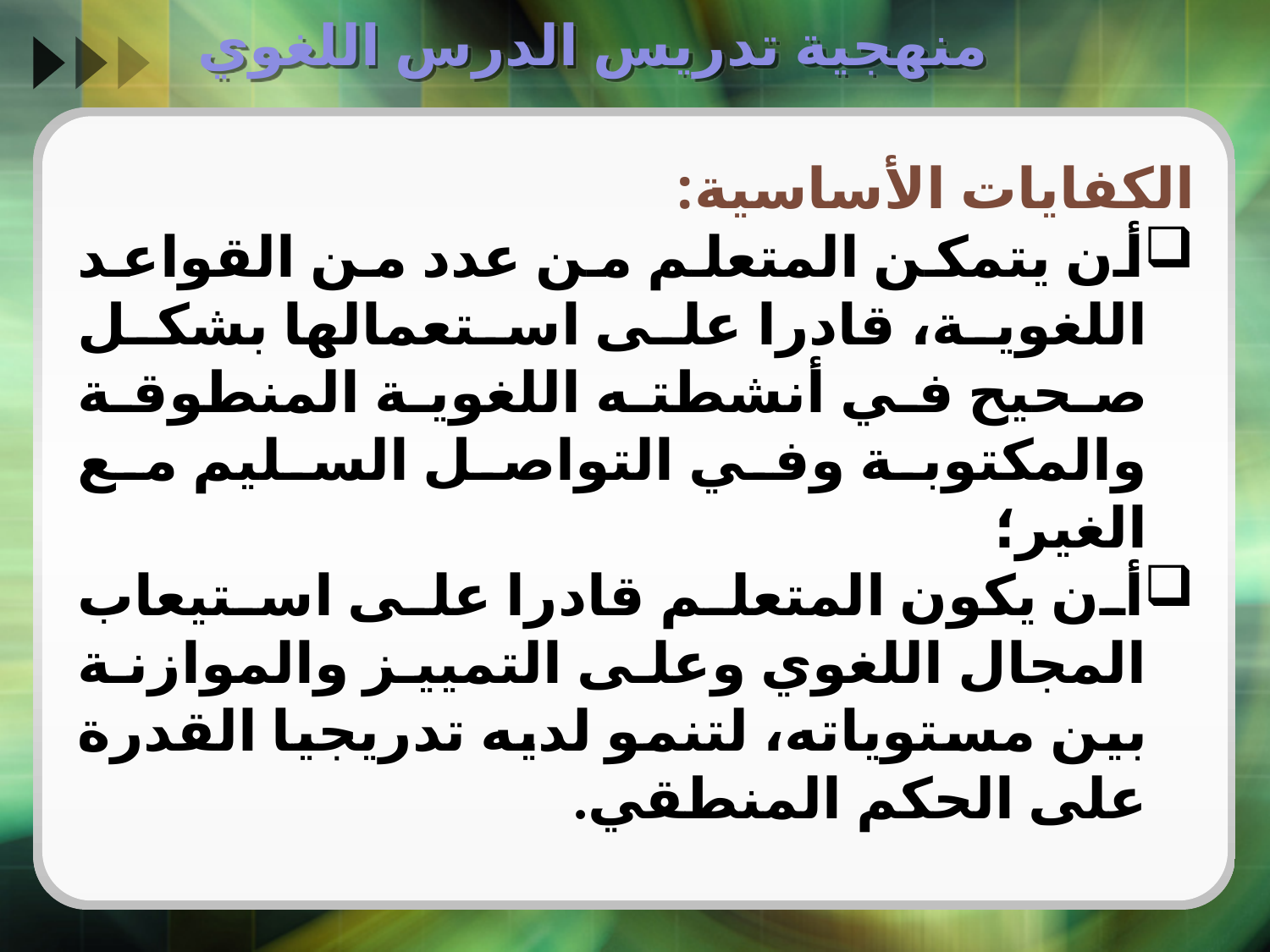

# منهجية تدريس الدرس اللغوي
الكفايات الأساسية:
أن يتمكن المتعلم من عدد من القواعد اللغوية، قادرا على استعمالها بشكل صحيح في أنشطته اللغوية المنطوقة والمكتوبة وفي التواصل السليم مع الغير؛
أن يكون المتعلم قادرا على استيعاب المجال اللغوي وعلى التمييز والموازنة بين مستوياته، لتنمو لديه تدريجيا القدرة على الحكم المنطقي.